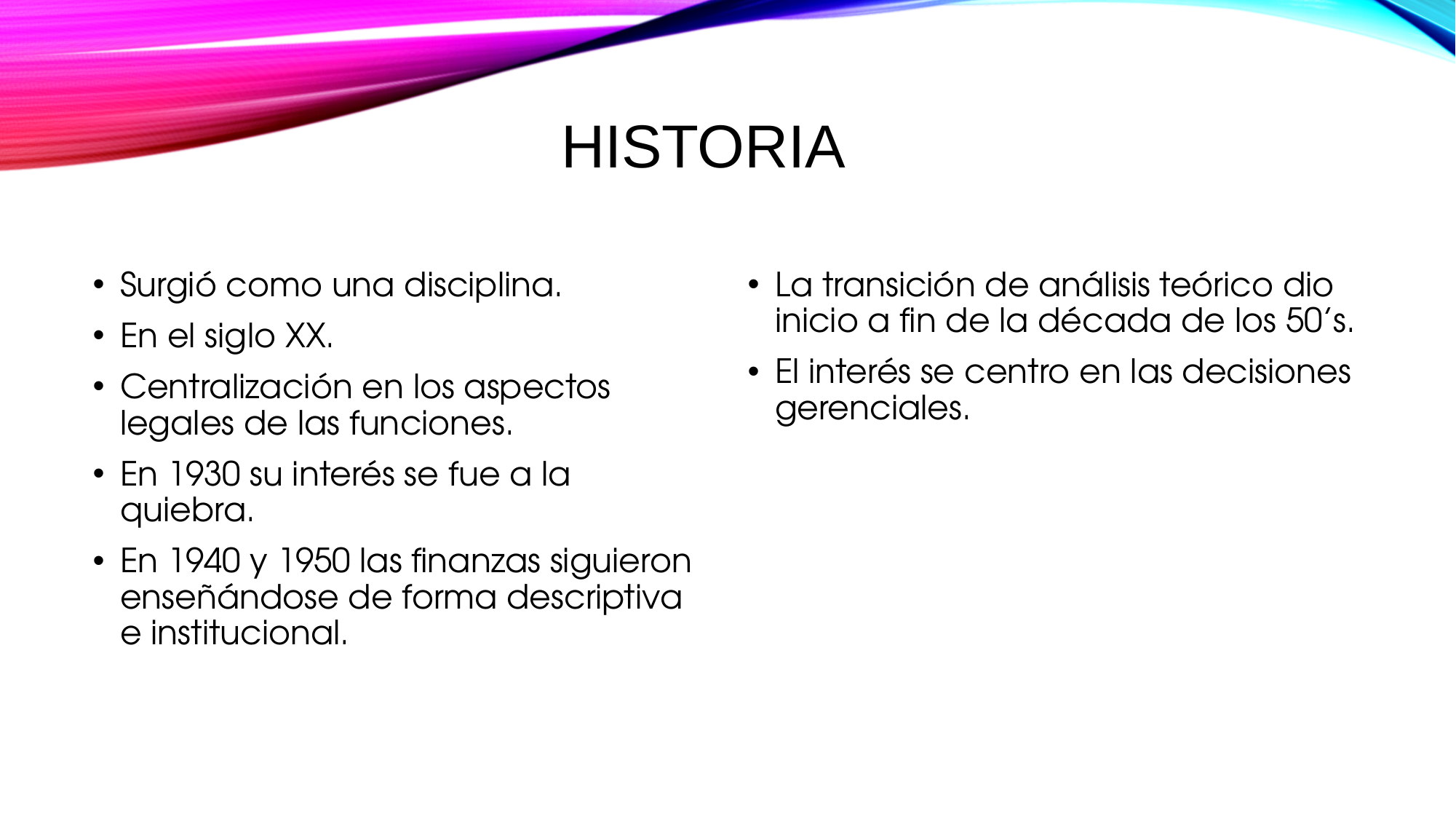

# historia
Surgió como una disciplina.
En el siglo XX.
Centralización en los aspectos legales de las funciones.
En 1930 su interés se fue a la quiebra.
En 1940 y 1950 las finanzas siguieron enseñándose de forma descriptiva e institucional.

La transición de análisis teórico dio inicio a fin de la década de los 50’s.
El interés se centro en las decisiones gerenciales.